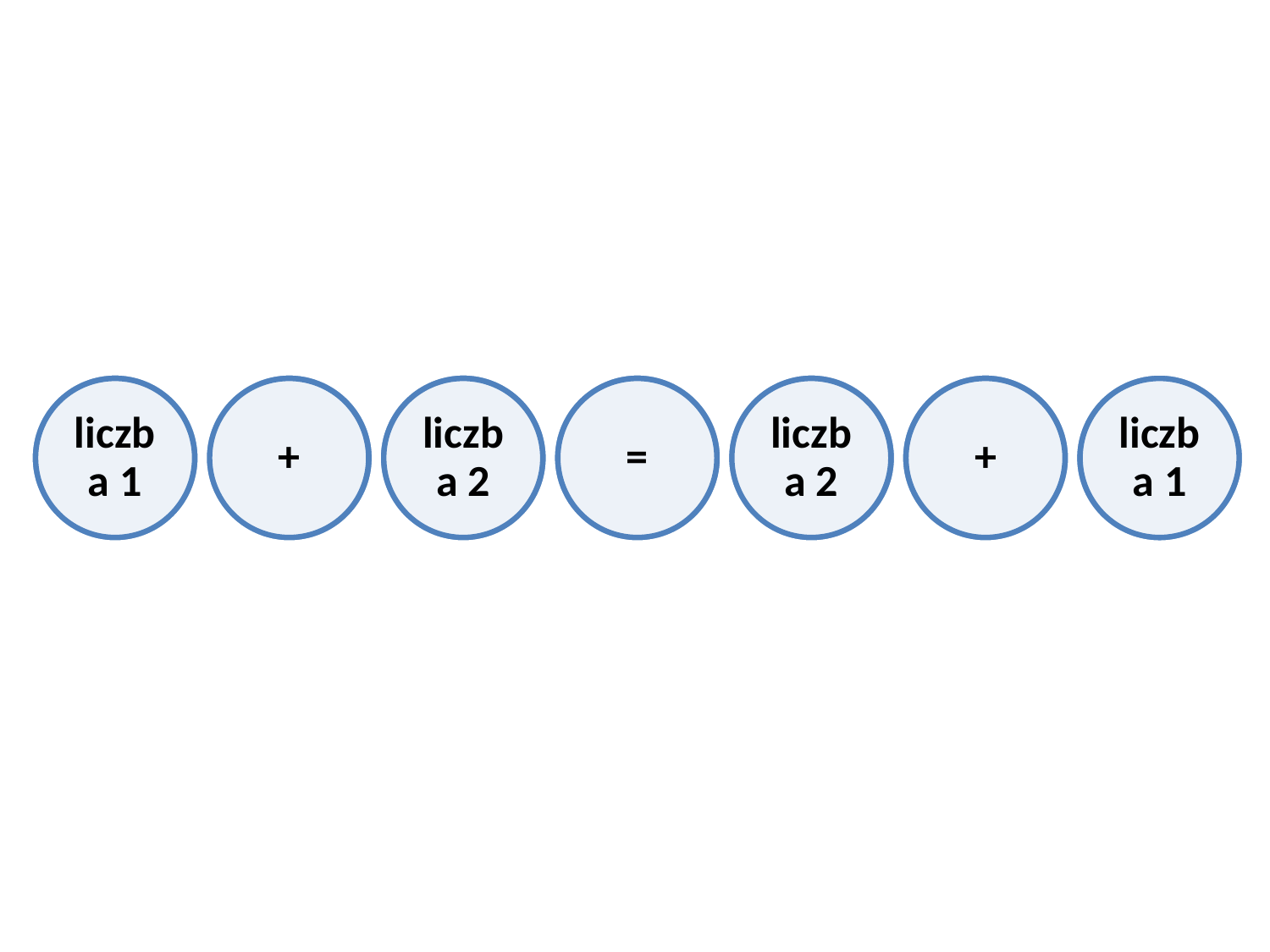

liczba 1
+
liczba 2
=
liczba 2
+
liczba 1